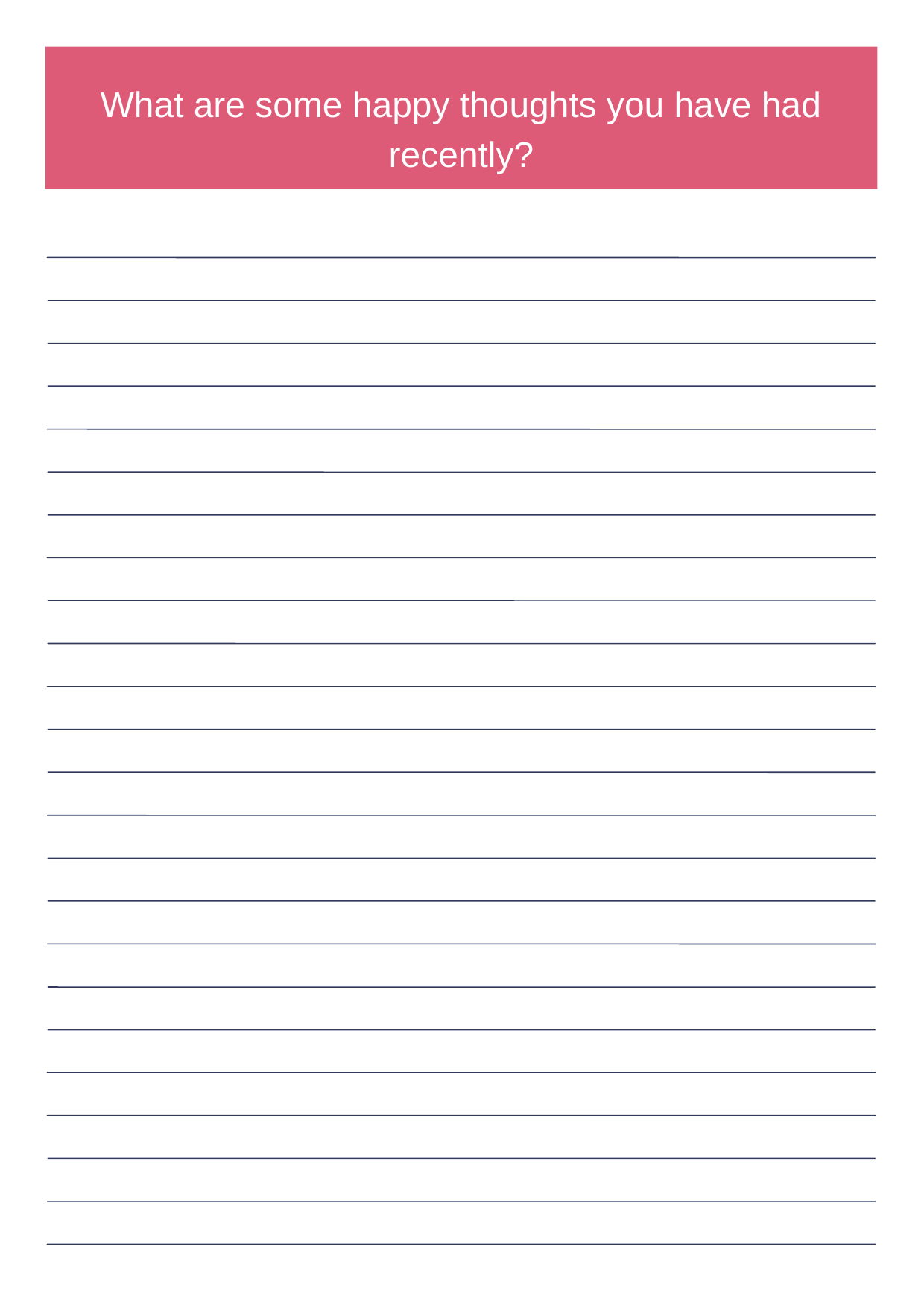

What are some happy thoughts you have had recently?